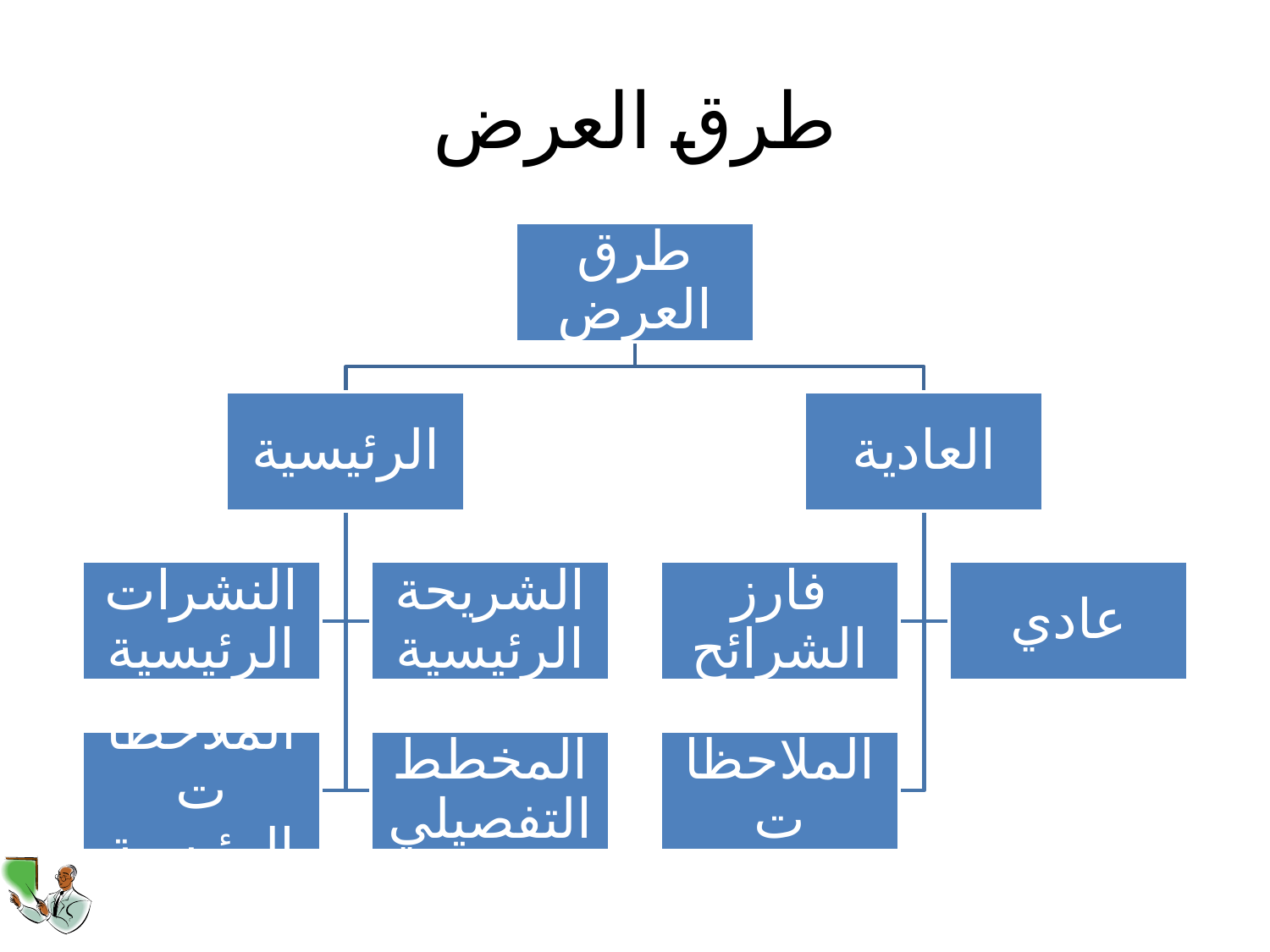

# طرق العرض
طرق العرض
الرئيسية
النشرات الرئيسية
الشريحة الرئيسية
الملاحظات الرئيسية
المخطط التفصيلي
العادية
فارز الشرائح
عادي
الملاحظات